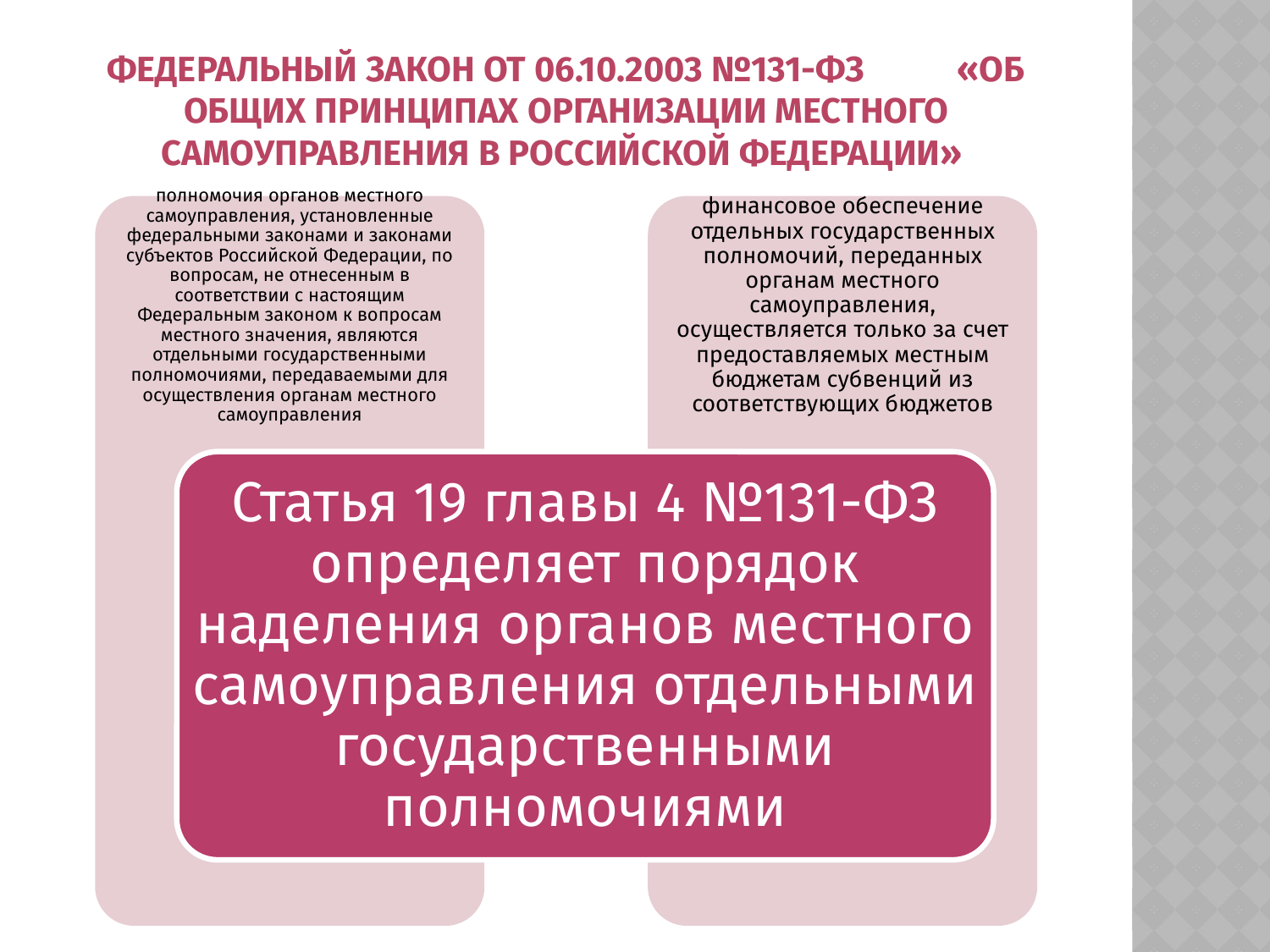

# Федеральный закон от 06.10.2003 №131-ФЗ           «Об общих принципах организации местного самоуправления в Российской Федерации»
финансовое обеспечение отдельных государственных полномочий, переданных органам местного самоуправления, осуществляется только за счет предоставляемых местным бюджетам субвенций из соответствующих бюджетов
полномочия органов местного самоуправления, установленные федеральными законами и законами субъектов Российской Федерации, по вопросам, не отнесенным в соответствии с настоящим Федеральным законом к вопросам местного значения, являются отдельными государственными полномочиями, передаваемыми для осуществления органам местного самоуправления
Статья 19 главы 4 №131-ФЗ определяет порядок наделения органов местного самоуправления отдельными государственными полномочиями